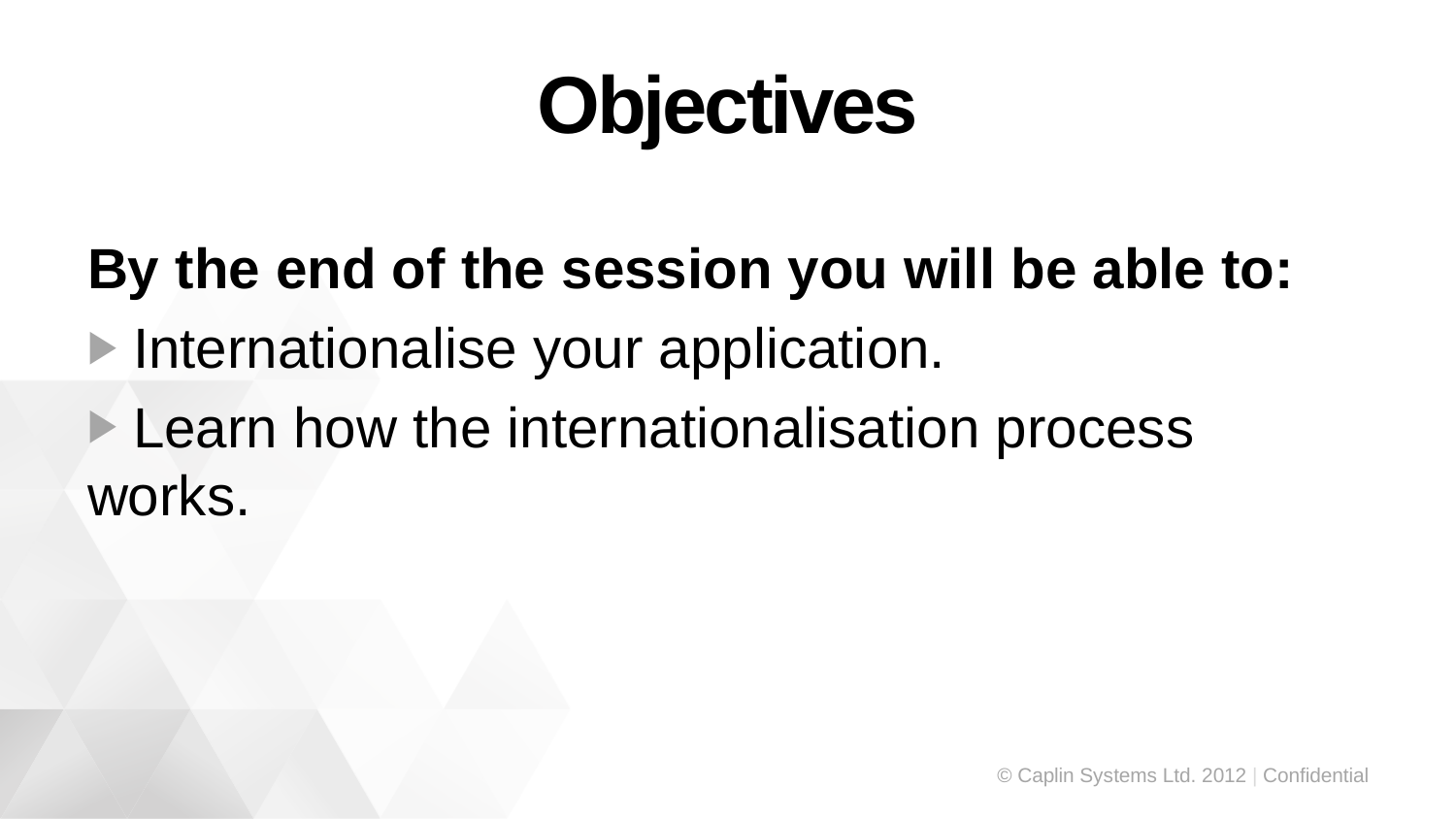

# Objectives
By the end of the session you will be able to:
 Internationalise your application.
 Learn how the internationalisation process works.